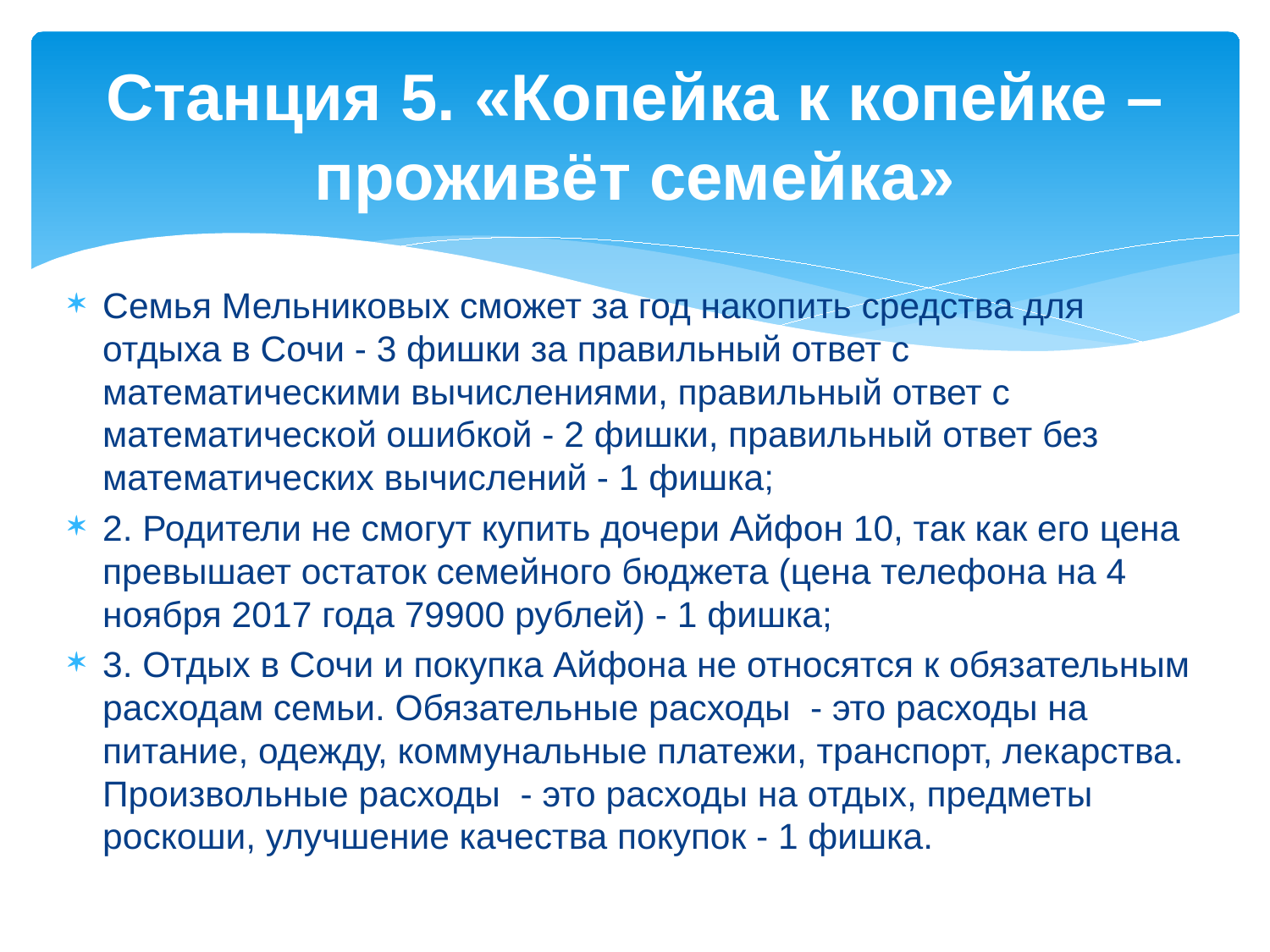

# Станция 5. «Копейка к копейке – проживёт семейка»
Семья Мельниковых сможет за год накопить средства для отдыха в Сочи - 3 фишки за правильный ответ с математическими вычислениями, правильный ответ с математической ошибкой - 2 фишки, правильный ответ без математических вычислений - 1 фишка;
2. Родители не смогут купить дочери Айфон 10, так как его цена превышает остаток семейного бюджета (цена телефона на 4 ноября 2017 года 79900 рублей) - 1 фишка;
3. Отдых в Сочи и покупка Айфона не относятся к обязательным расходам семьи. Обязательные расходы  - это расходы на питание, одежду, коммунальные платежи, транспорт, лекарства. Произвольные расходы  - это расходы на отдых, предметы роскоши, улучшение качества покупок - 1 фишка.